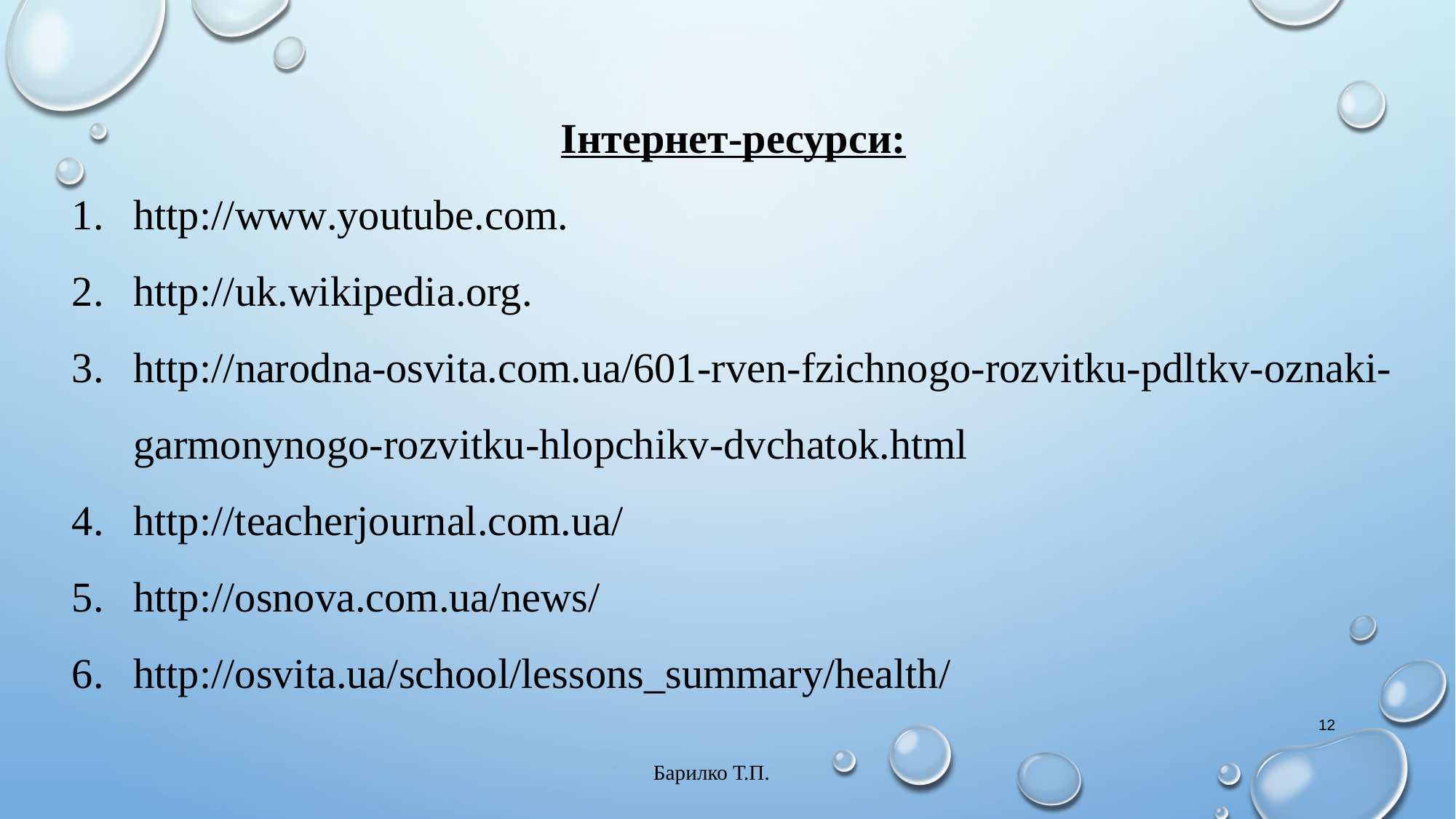

Інтернет-ресурси:
http://www.youtube.com.
http://uk.wikipedia.org.
http://narodna-osvita.com.ua/601-rven-fzichnogo-rozvitku-pdltkv-oznaki-garmonynogo-rozvitku-hlopchikv-dvchatok.html
http://teacherjournal.com.ua/
http://osnova.com.ua/news/
http://osvita.ua/school/lessons_summary/health/
12
Барилко Т.П.